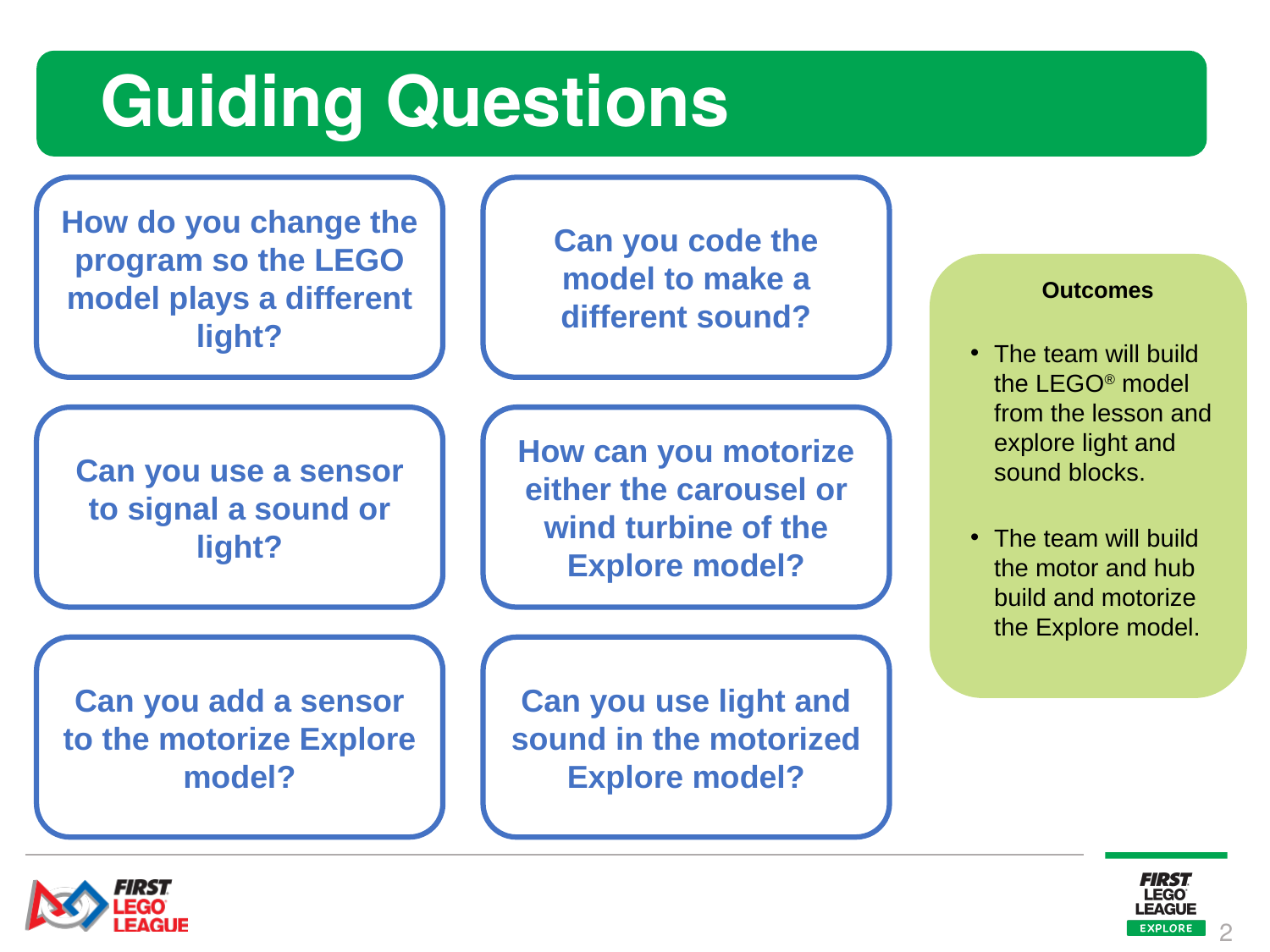

# Guiding Questions
How do you change the program so the LEGO model plays a different light?
Can you code the model to make a different sound?
Outcomes

The team will build the LEGO® model from the lesson and explore light and sound blocks.

The team will build the motor and hub build and motorize the Explore model.
Can you use a sensor to signal a sound or light?
How can you motorize either the carousel or wind turbine of the Explore model?
Can you add a sensor to the motorize Explore model?
Can you use light and sound in the motorized Explore model?
2